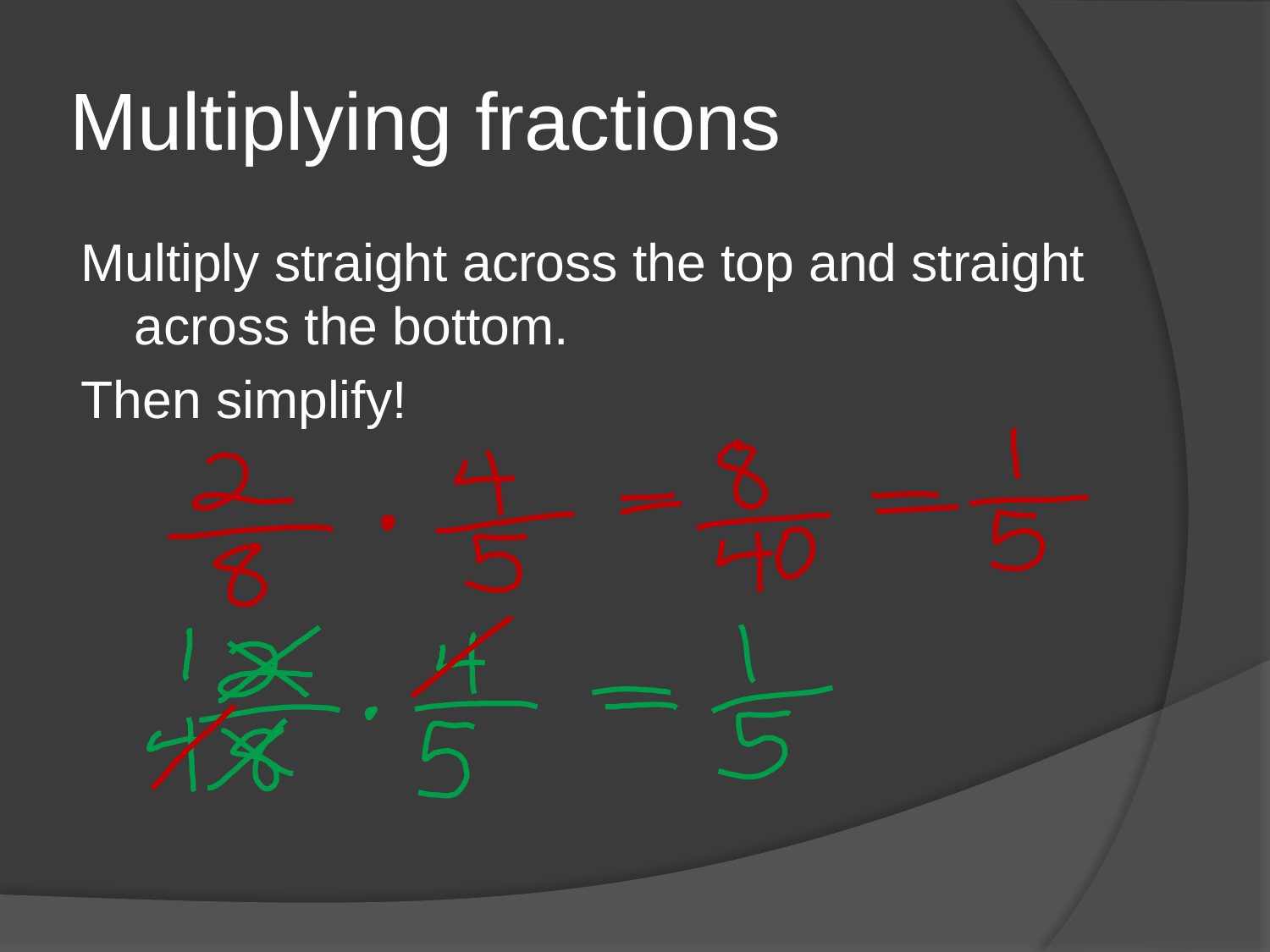

# Multiplying fractions
Multiply straight across the top and straight across the bottom.
Then simplify!